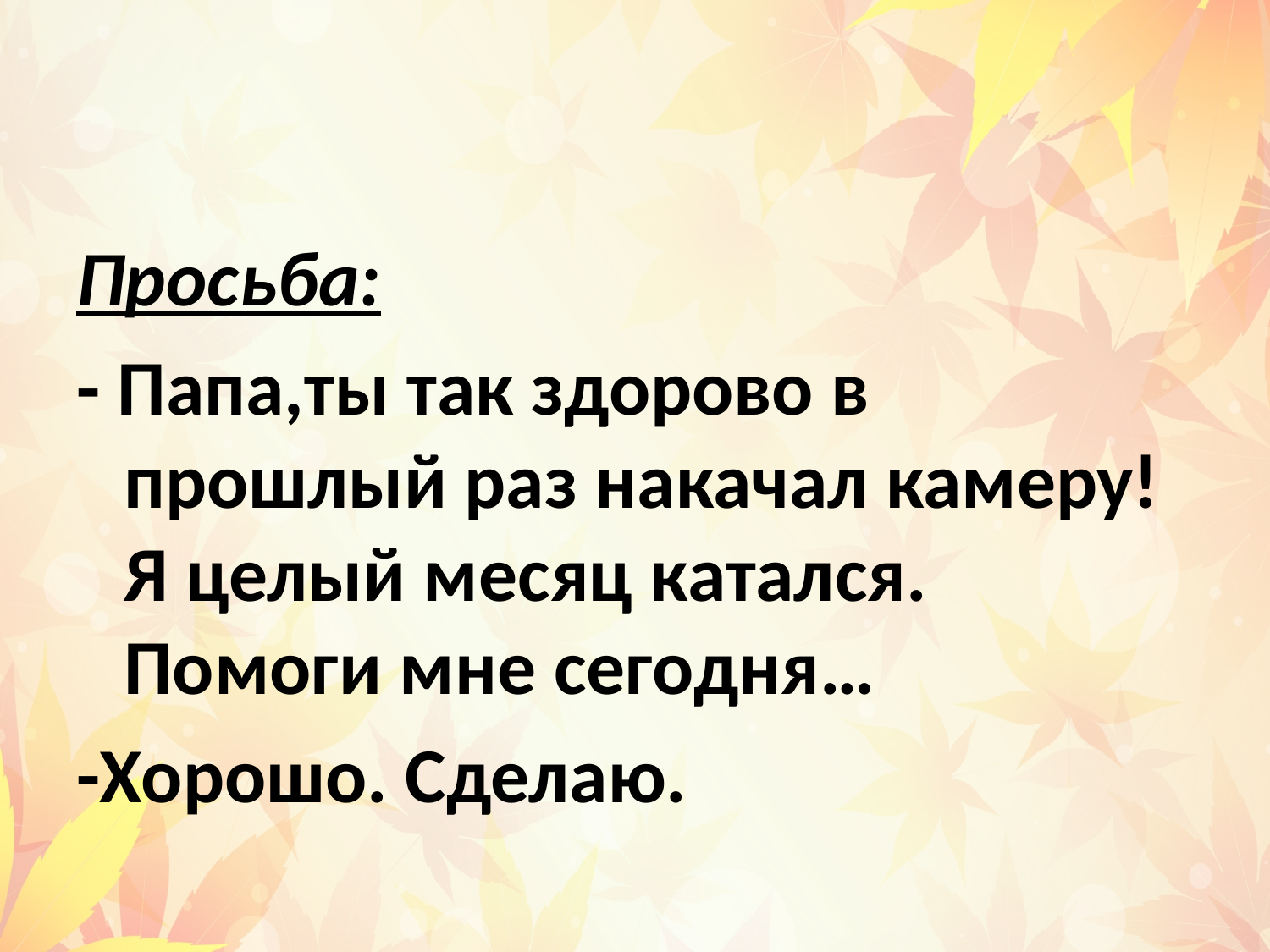

#
Просьба:
- Папа,ты так здорово в прошлый раз накачал камеру! Я целый месяц катался. Помоги мне сегодня…
-Хорошо. Сделаю.